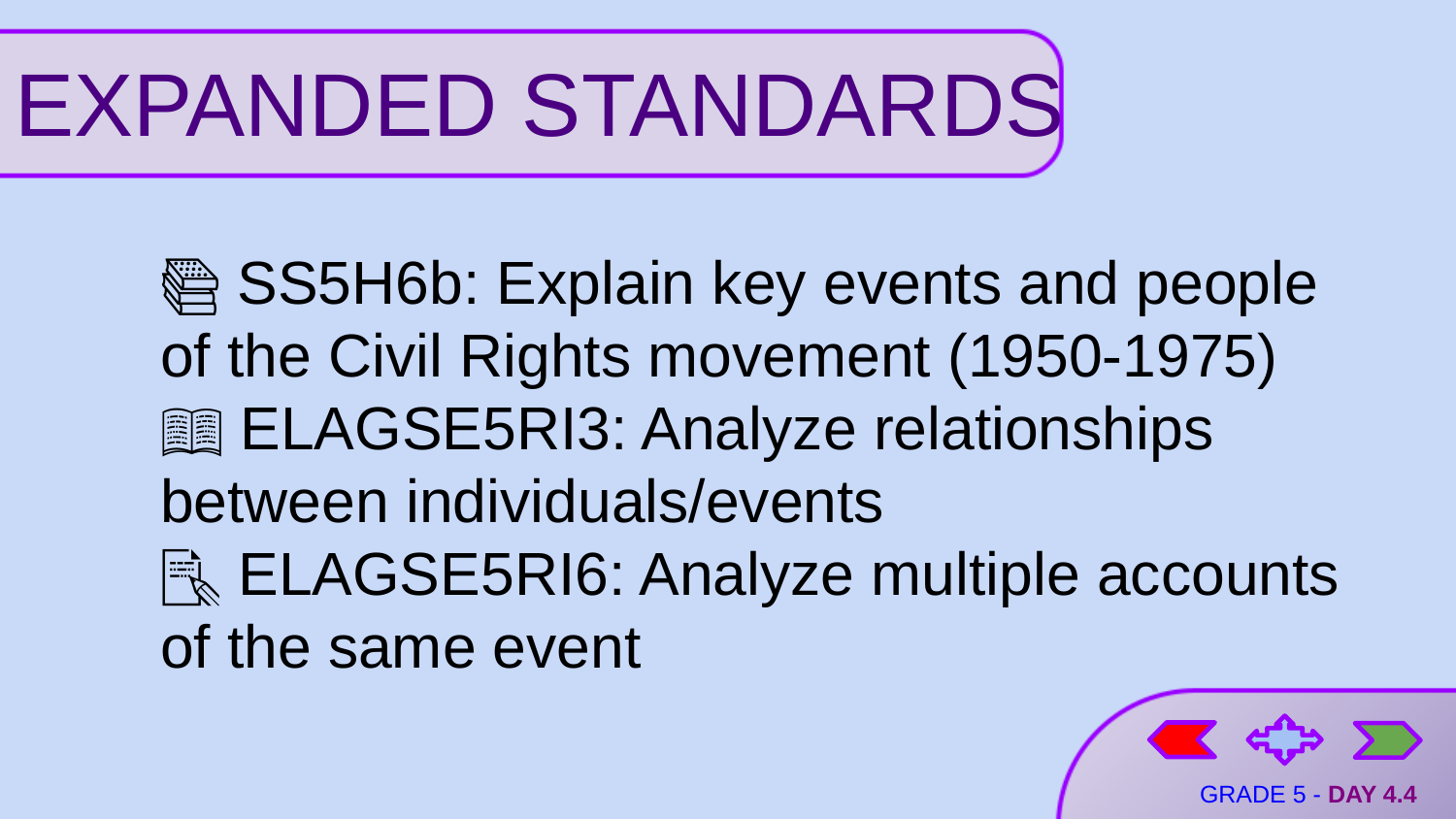

# EXPANDED STANDARDS

📚 SS5H6b: Explain key events and people of the Civil Rights movement (1950-1975)
📖 ELAGSE5RI3: Analyze relationships between individuals/events
📝 ELAGSE5RI6: Analyze multiple accounts of the same event

GRADE 5 - DAY 4.4